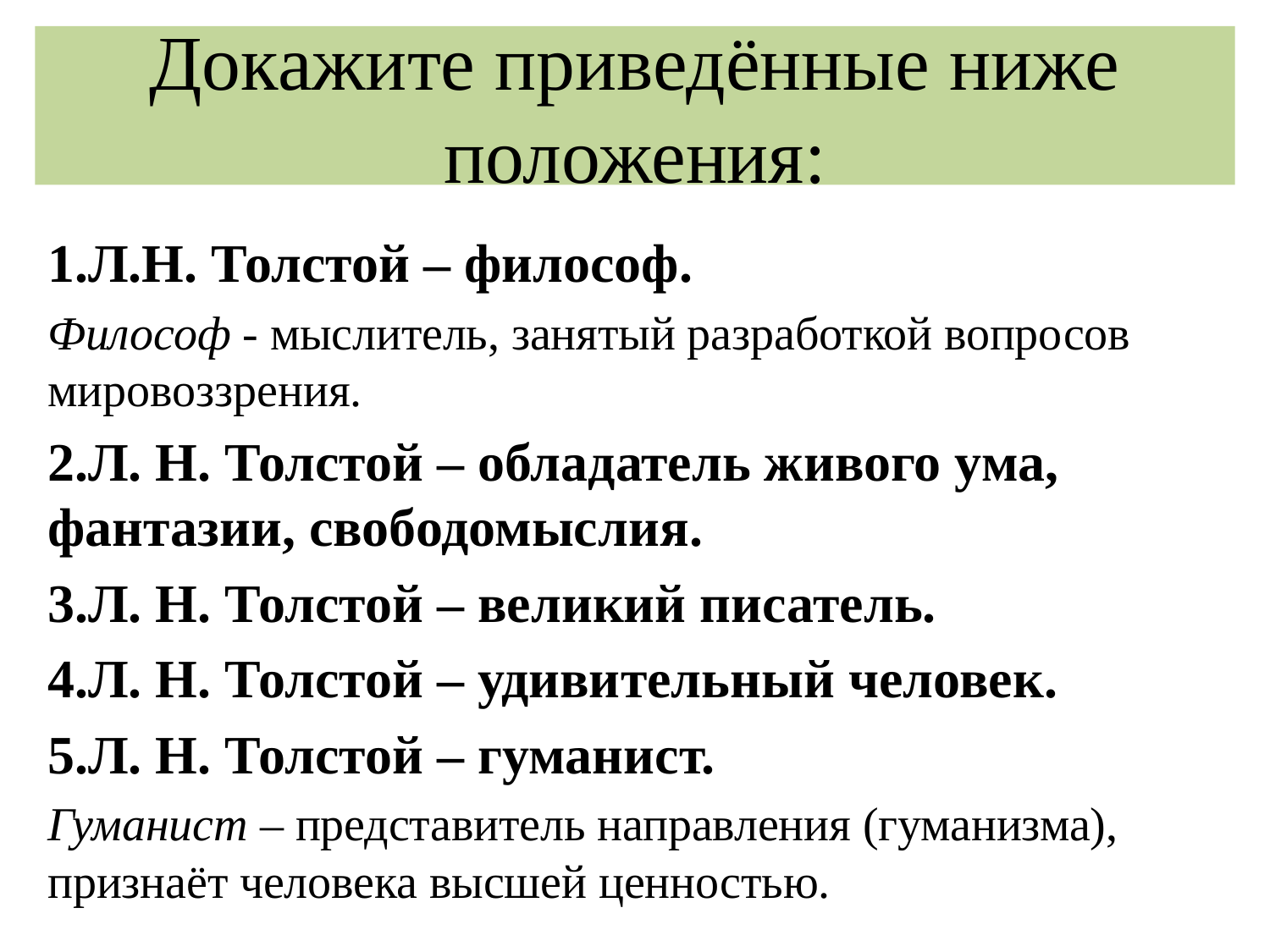

# Докажите приведённые ниже положения:
1.Л.Н. Толстой – философ.
Философ - мыслитель, занятый разработкой вопросов мировоззрения.
2.Л. Н. Толстой – обладатель живого ума, фантазии, свободомыслия.
3.Л. Н. Толстой – великий писатель.
4.Л. Н. Толстой – удивительный человек.
5.Л. Н. Толстой – гуманист.
Гуманист – представитель направления (гуманизма), признаёт человека высшей ценностью.